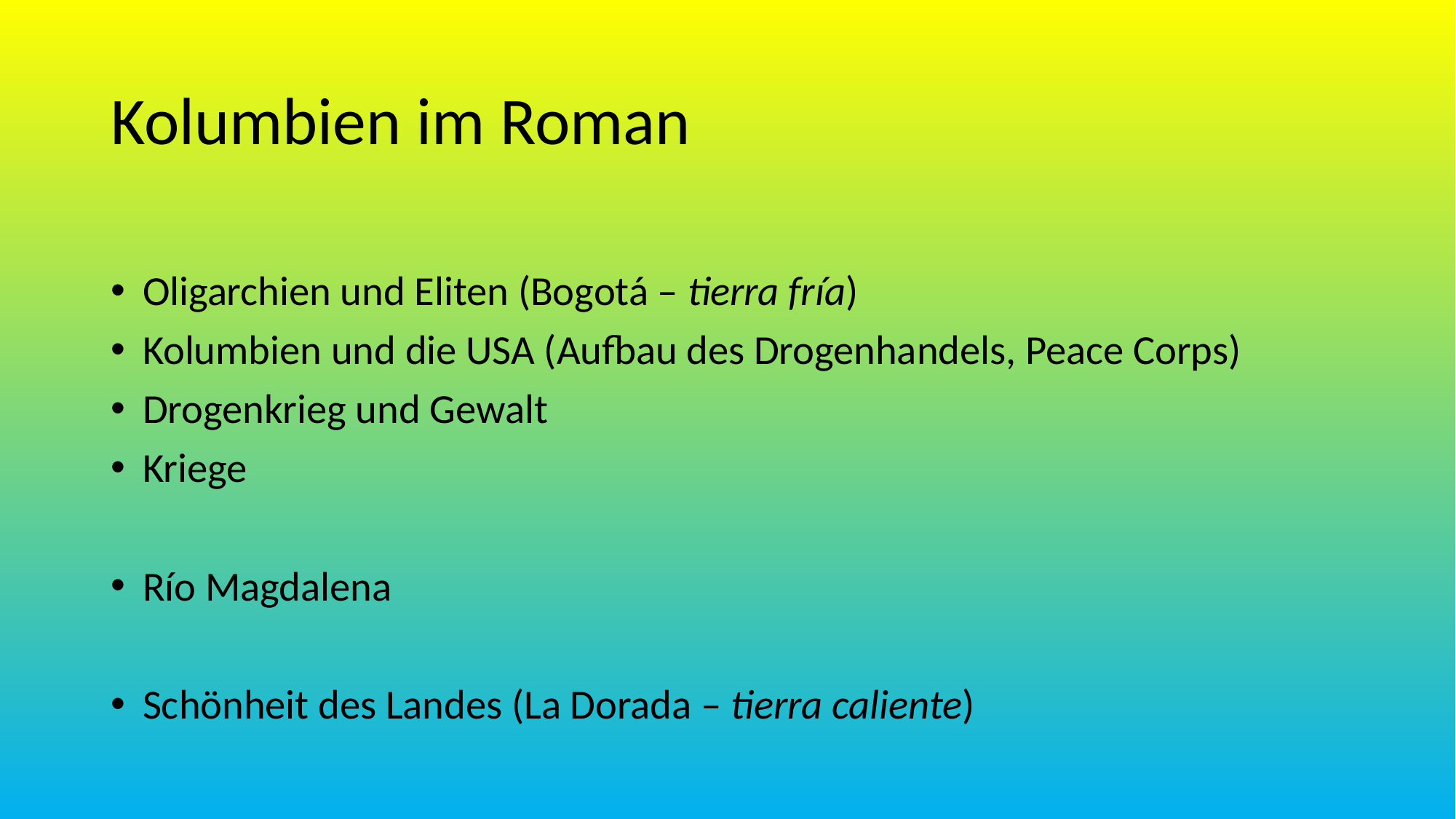

Kolumbien im Roman

Oligarchien und Eliten (Bogotá – tierra fría)
Kolumbien und die USA (Aufbau des Drogenhandels, Peace Corps)
Drogenkrieg und Gewalt
Kriege

Río Magdalena

Schönheit des Landes (La Dorada – tierra caliente)